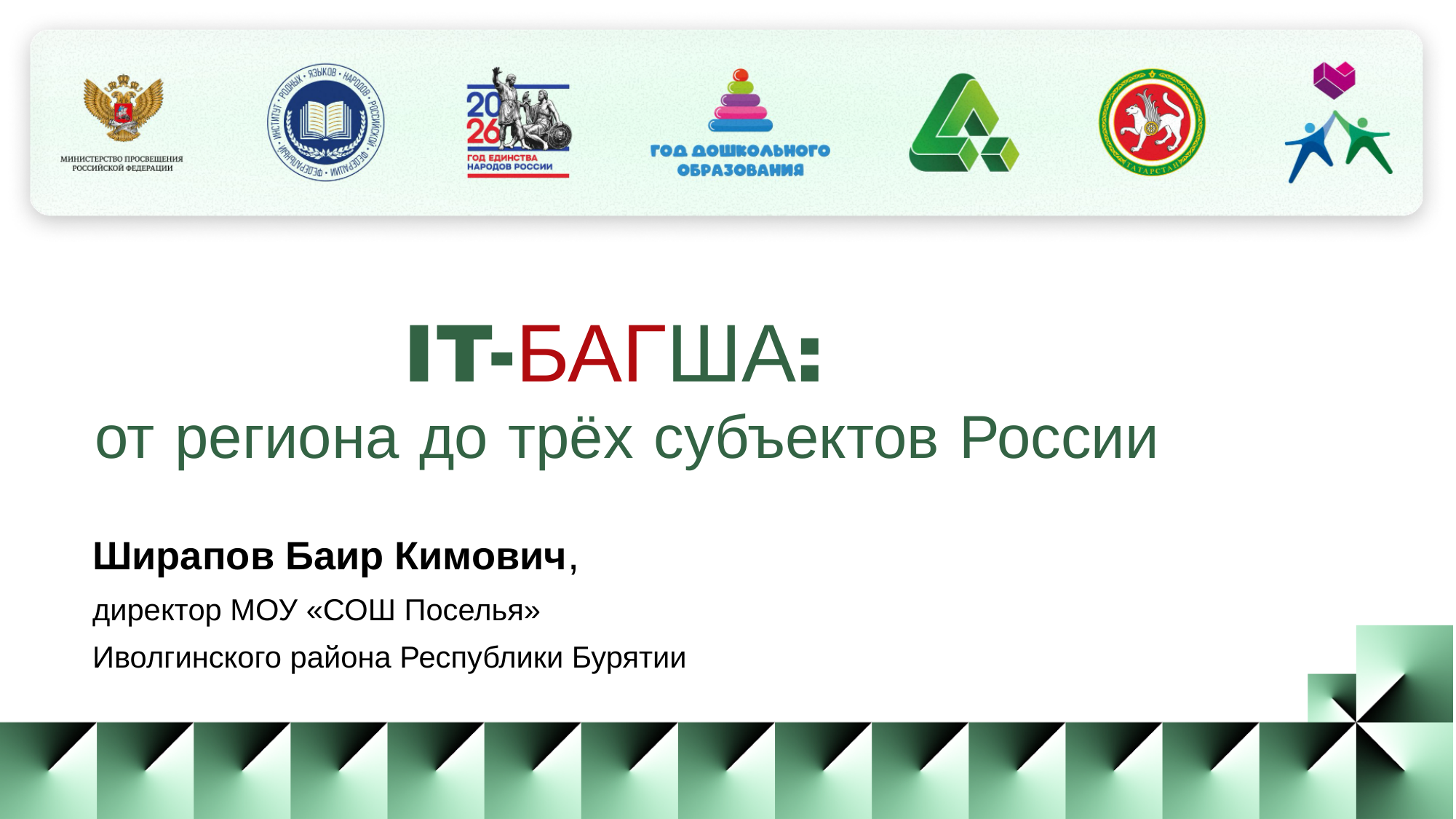

IT-БАГША:
от региона до трёх субъектов России
Ширапов Баир Кимович,
директор МОУ «СОШ Поселья»
Иволгинского района Республики Бурятии